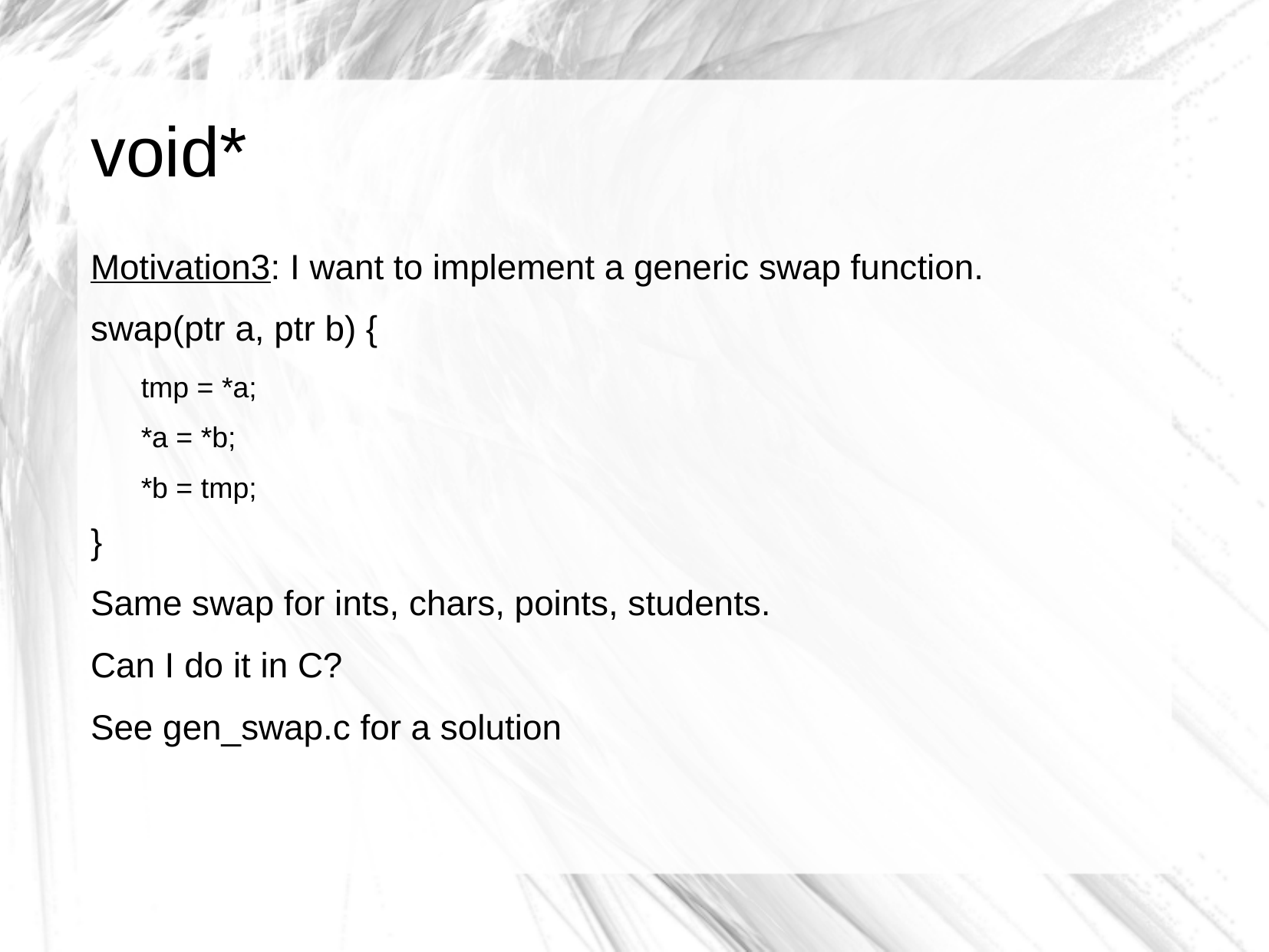

# void*
Motivation3: I want to implement a generic swap function.
swap(ptr a, ptr b) {
tmp = *a;
*a = *b;
*b = tmp;
}
Same swap for ints, chars, points, students.
Can I do it in C?
See gen_swap.c for a solution